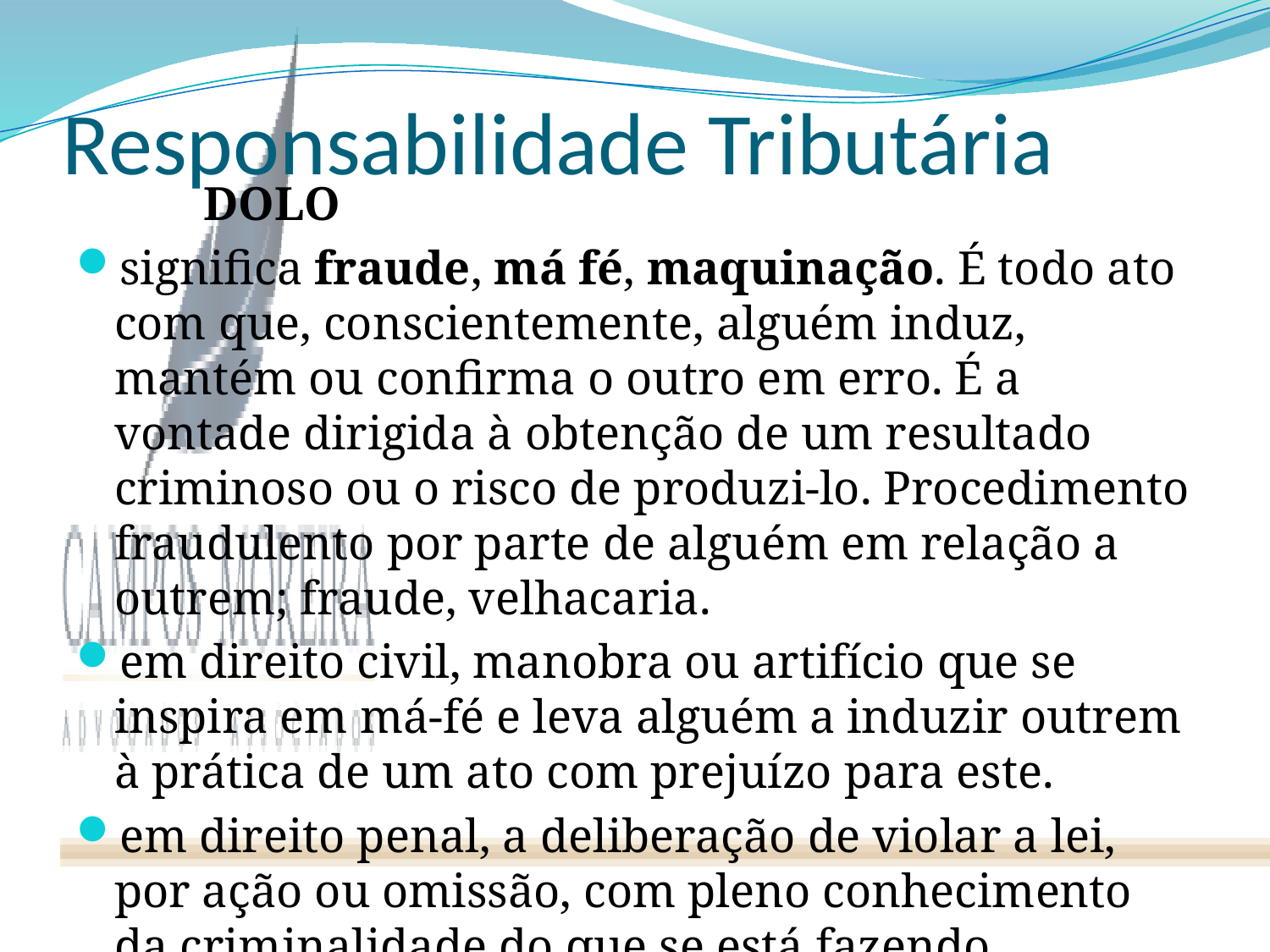

# Responsabilidade Tributária
	DOLO
significa fraude, má fé, maquinação. É todo ato com que, conscientemente, alguém induz, mantém ou confirma o outro em erro. É a vontade dirigida à obtenção de um resultado criminoso ou o risco de produzi-lo. Procedimento fraudulento por parte de alguém em relação a outrem; fraude, velhacaria.
em direito civil, manobra ou artifício que se inspira em má-fé e leva alguém a induzir outrem à prática de um ato com prejuízo para este.
em direito penal, a deliberação de violar a lei, por ação ou omissão, com pleno conhecimento da criminalidade do que se está fazendo.